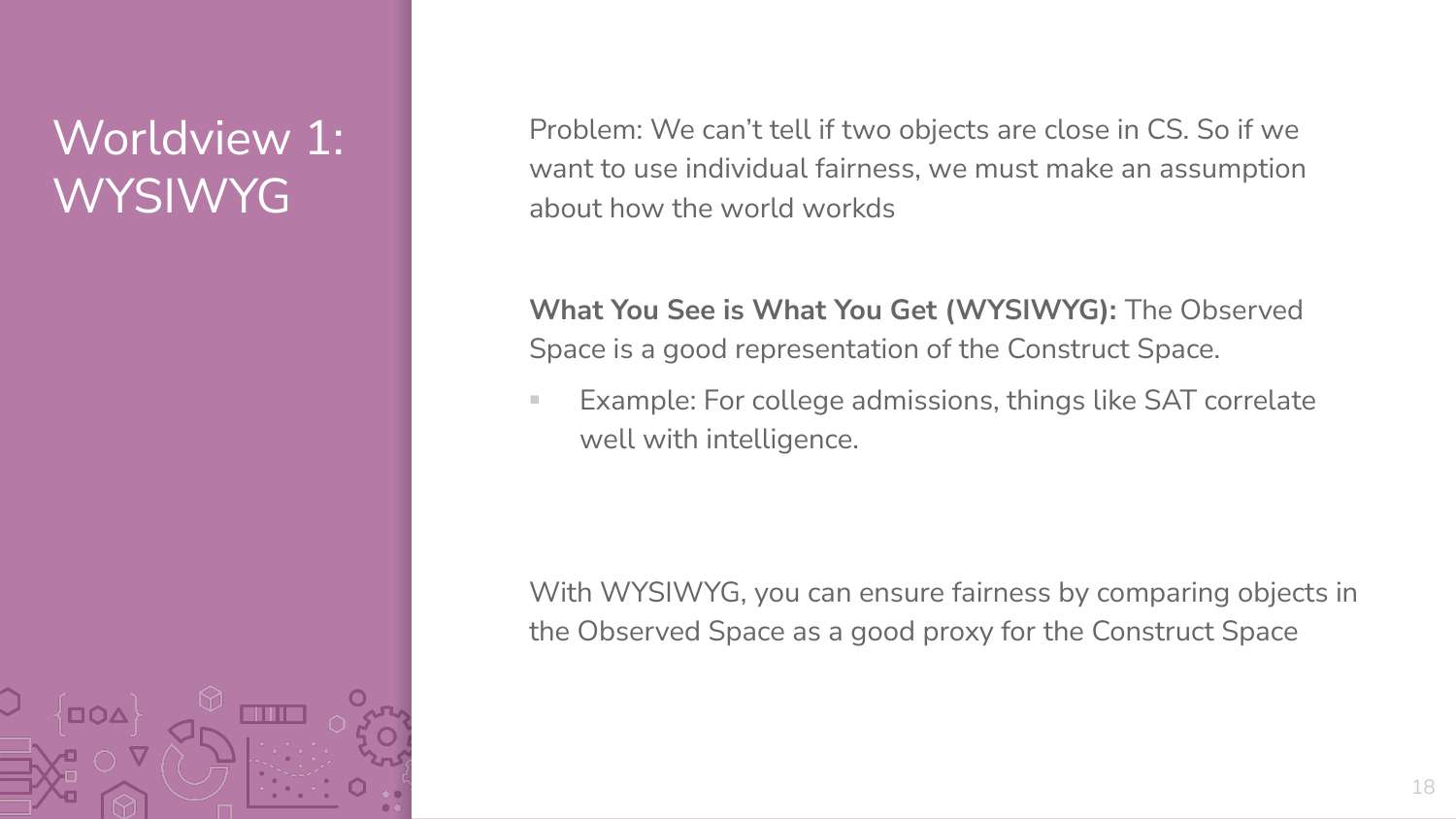

# Worldview 1: WYSIWYG
Problem: We can’t tell if two objects are close in CS. So if we want to use individual fairness, we must make an assumption about how the world workds

What You See is What You Get (WYSIWYG): The Observed Space is a good representation of the Construct Space.
Example: For college admissions, things like SAT correlate well with intelligence.

With WYSIWYG, you can ensure fairness by comparing objects in the Observed Space as a good proxy for the Construct Space
18